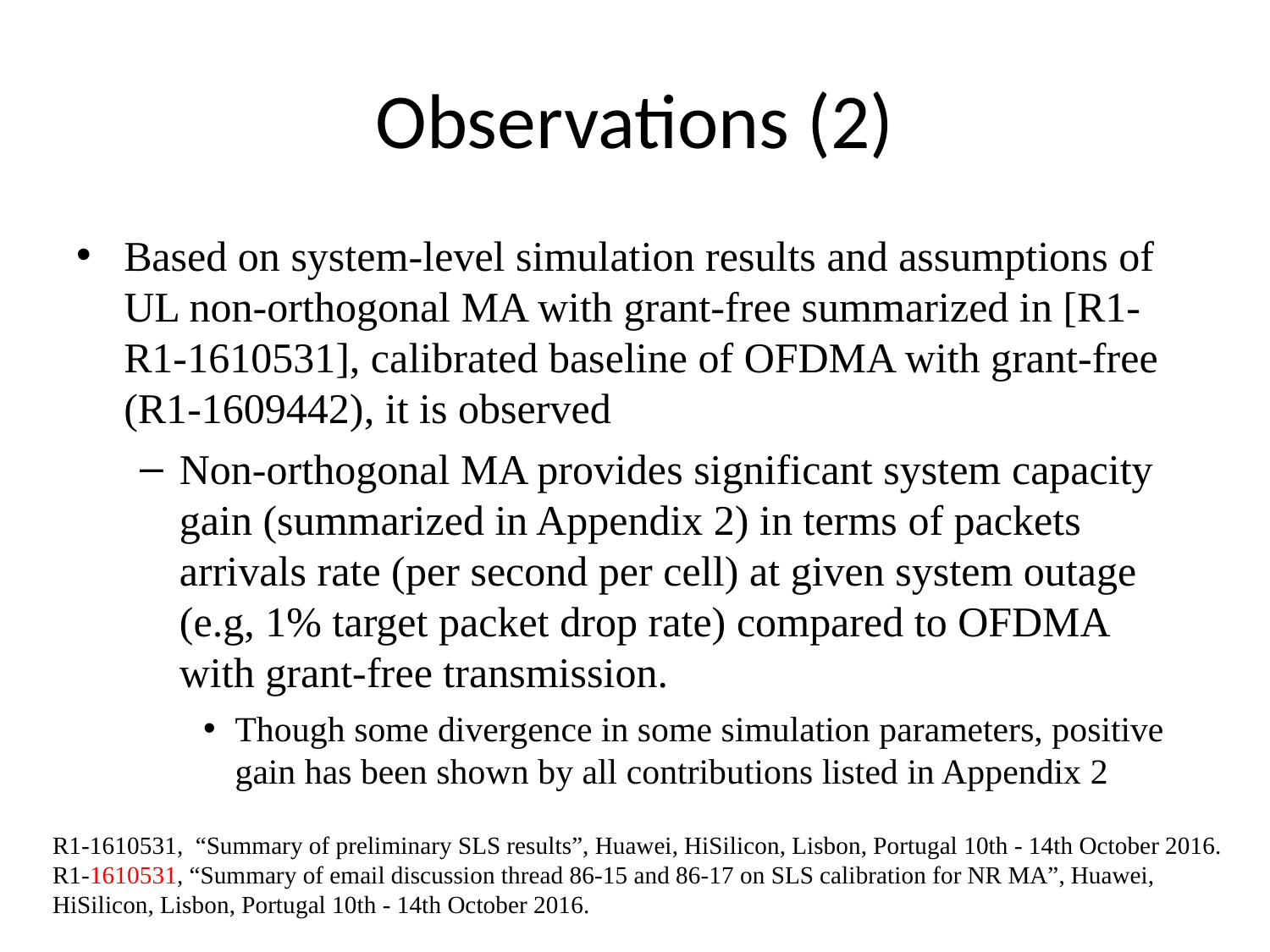

# Observations (2)
Based on system-level simulation results and assumptions of UL non-orthogonal MA with grant-free summarized in [R1-R1-1610531], calibrated baseline of OFDMA with grant-free (R1-1609442), it is observed
Non-orthogonal MA provides significant system capacity gain (summarized in Appendix 2) in terms of packets arrivals rate (per second per cell) at given system outage (e.g, 1% target packet drop rate) compared to OFDMA with grant-free transmission.
Though some divergence in some simulation parameters, positive gain has been shown by all contributions listed in Appendix 2
R1-1610531,  “Summary of preliminary SLS results”, Huawei, HiSilicon, Lisbon, Portugal 10th - 14th October 2016.
R1-1610531, “Summary of email discussion thread 86-15 and 86-17 on SLS calibration for NR MA”, Huawei, HiSilicon, Lisbon, Portugal 10th - 14th October 2016.